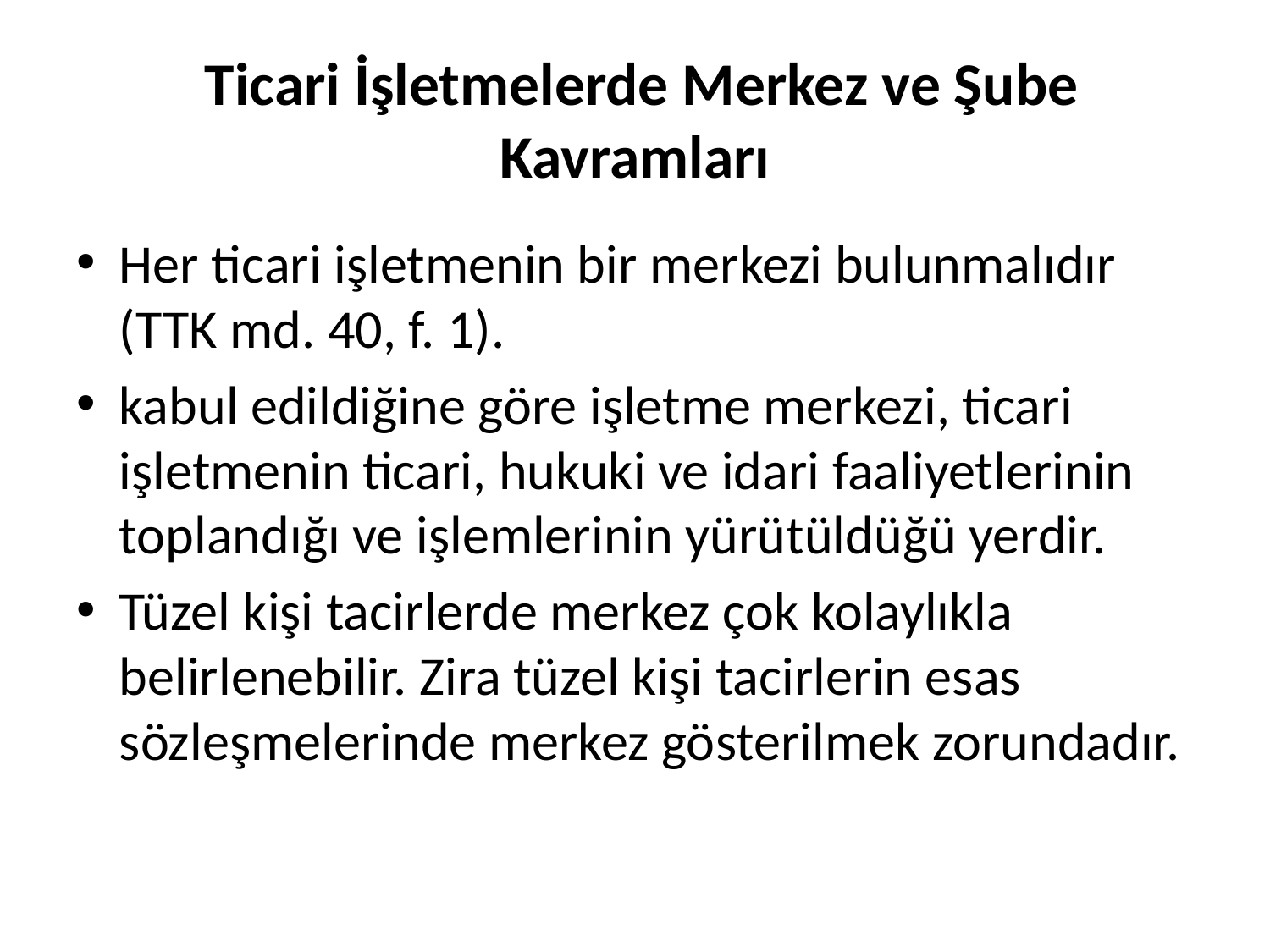

# Ticari İşletmelerde Merkez ve Şube Kavramları
Her ticari işletmenin bir merkezi bulunmalıdır (TTK md. 40, f. 1).
kabul edildiğine göre işletme merkezi, ticari işletmenin ticari, hukuki ve idari faaliyetlerinin toplandığı ve işlemlerinin yürütüldüğü yerdir.
Tüzel kişi tacirlerde merkez çok kolaylıkla belirlenebilir. Zira tüzel kişi tacirlerin esas sözleşmelerinde merkez gösterilmek zorundadır.